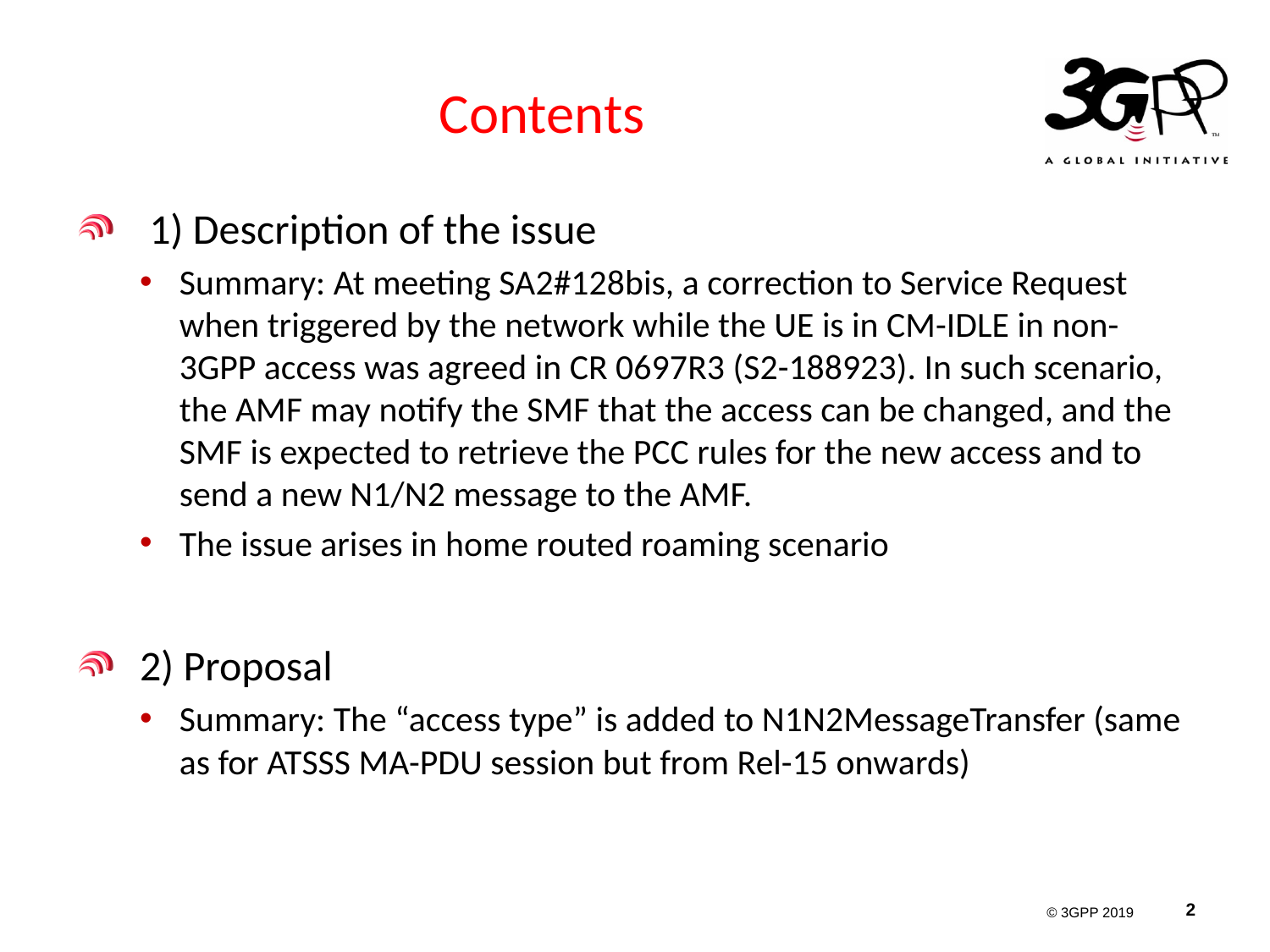

# Contents
 1) Description of the issue
Summary: At meeting SA2#128bis, a correction to Service Request when triggered by the network while the UE is in CM-IDLE in non-3GPP access was agreed in CR 0697R3 (S2-188923). In such scenario, the AMF may notify the SMF that the access can be changed, and the SMF is expected to retrieve the PCC rules for the new access and to send a new N1/N2 message to the AMF.
The issue arises in home routed roaming scenario

2) Proposal
Summary: The “access type” is added to N1N2MessageTransfer (same as for ATSSS MA-PDU session but from Rel-15 onwards)